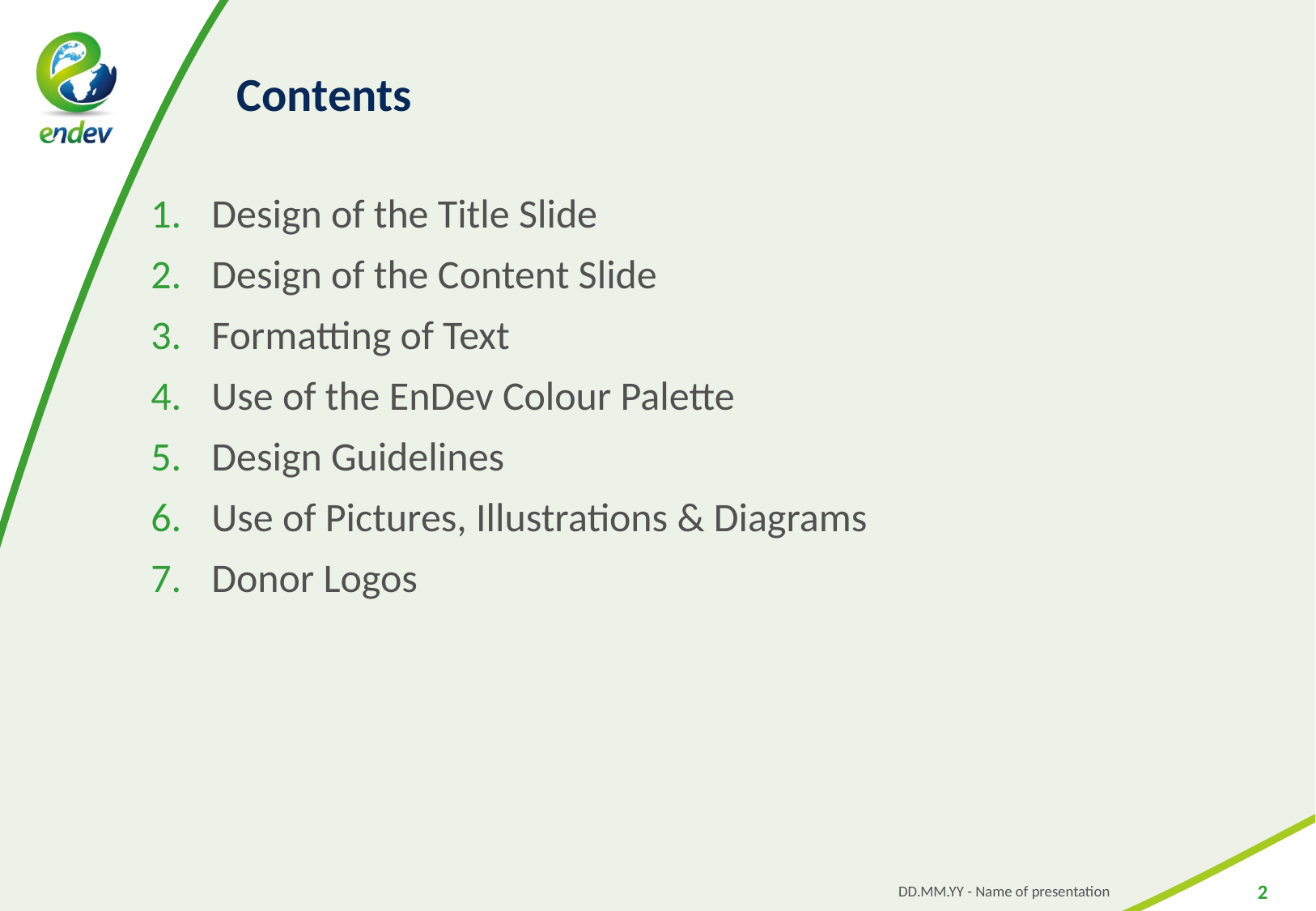

# Contents
Design of the Title Slide
Design of the Content Slide
Formatting of Text
Use of the EnDev Colour Palette
Design Guidelines
Use of Pictures, Illustrations & Diagrams
Donor Logos

DD.MM.YY - Name of presentation
2